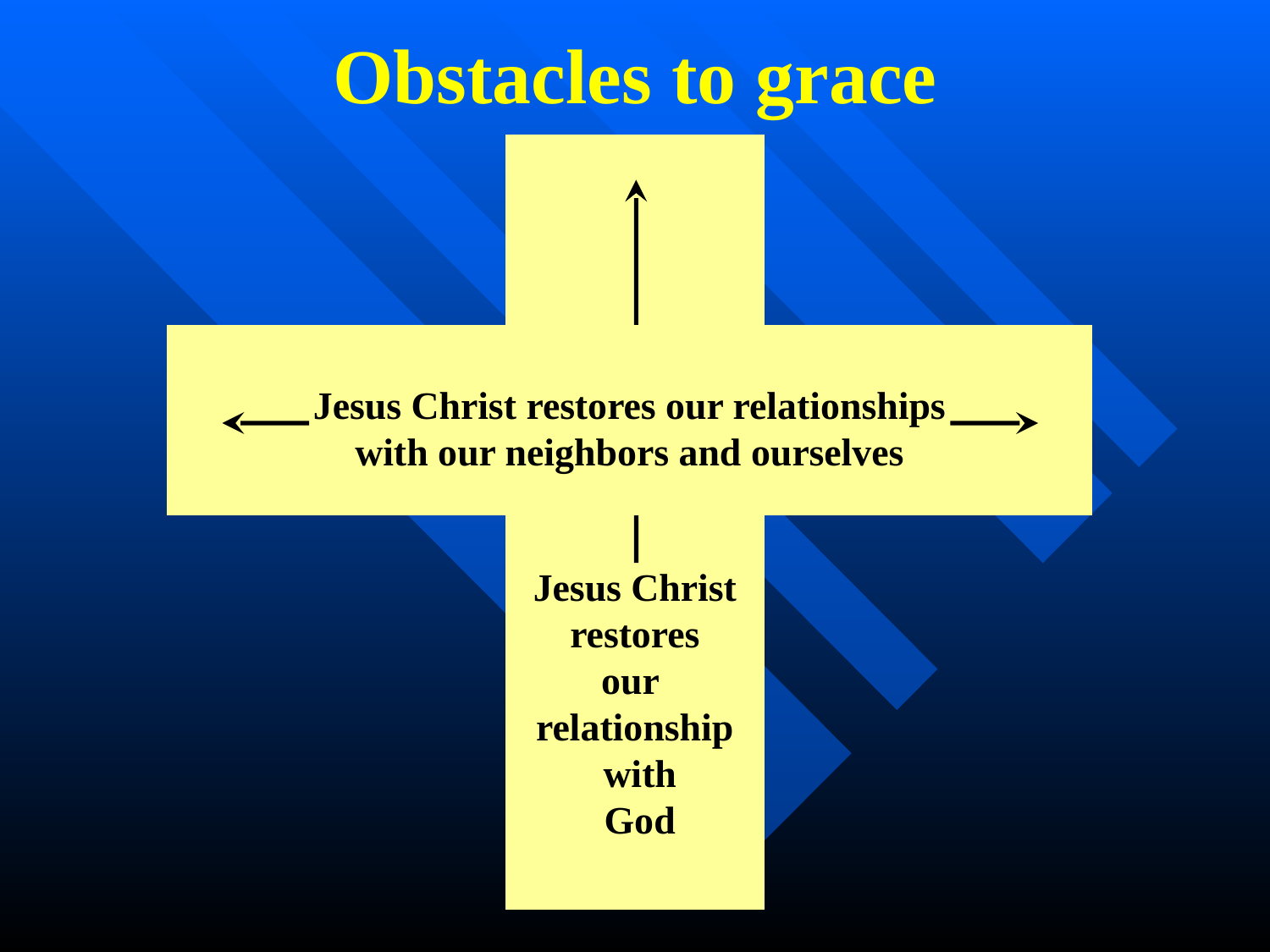

Obstacles to grace

Jesus Christ
restores
our
relationship
 with
 God

Jesus Christ restores our relationships
with our neighbors and ourselves